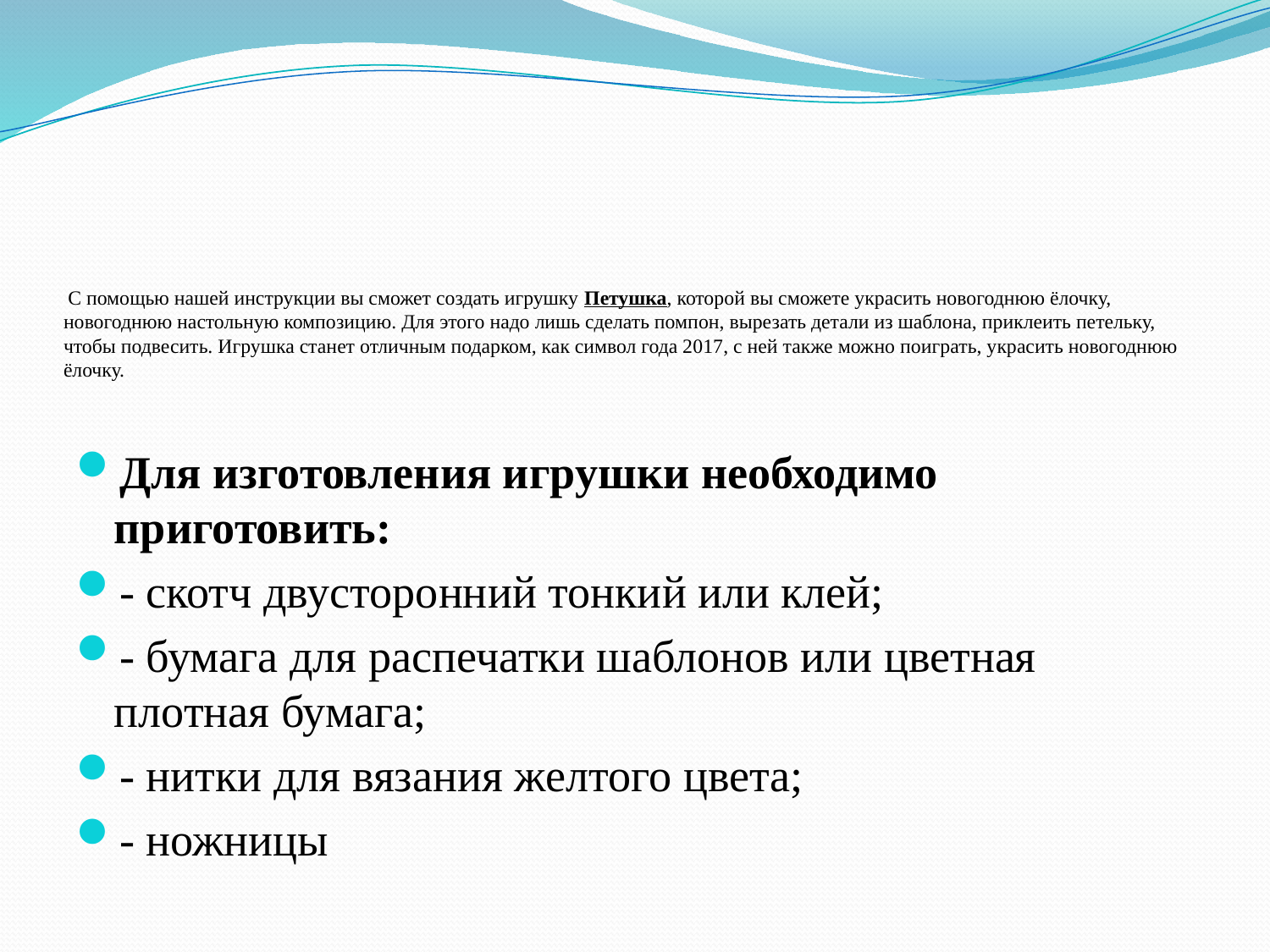

# С помощью нашей инструкции вы сможет создать игрушку Петушка, которой вы сможете украсить новогоднюю ёлочку, новогоднюю настольную композицию. Для этого надо лишь сделать помпон, вырезать детали из шаблона, приклеить петельку, чтобы подвесить. Игрушка станет отличным подарком, как символ года 2017, с ней также можно поиграть, украсить новогоднюю ёлочку.
Для изготовления игрушки необходимо приготовить:
- скотч двусторонний тонкий или клей;
- бумага для распечатки шаблонов или цветная плотная бумага;
- нитки для вязания желтого цвета;
- ножницы